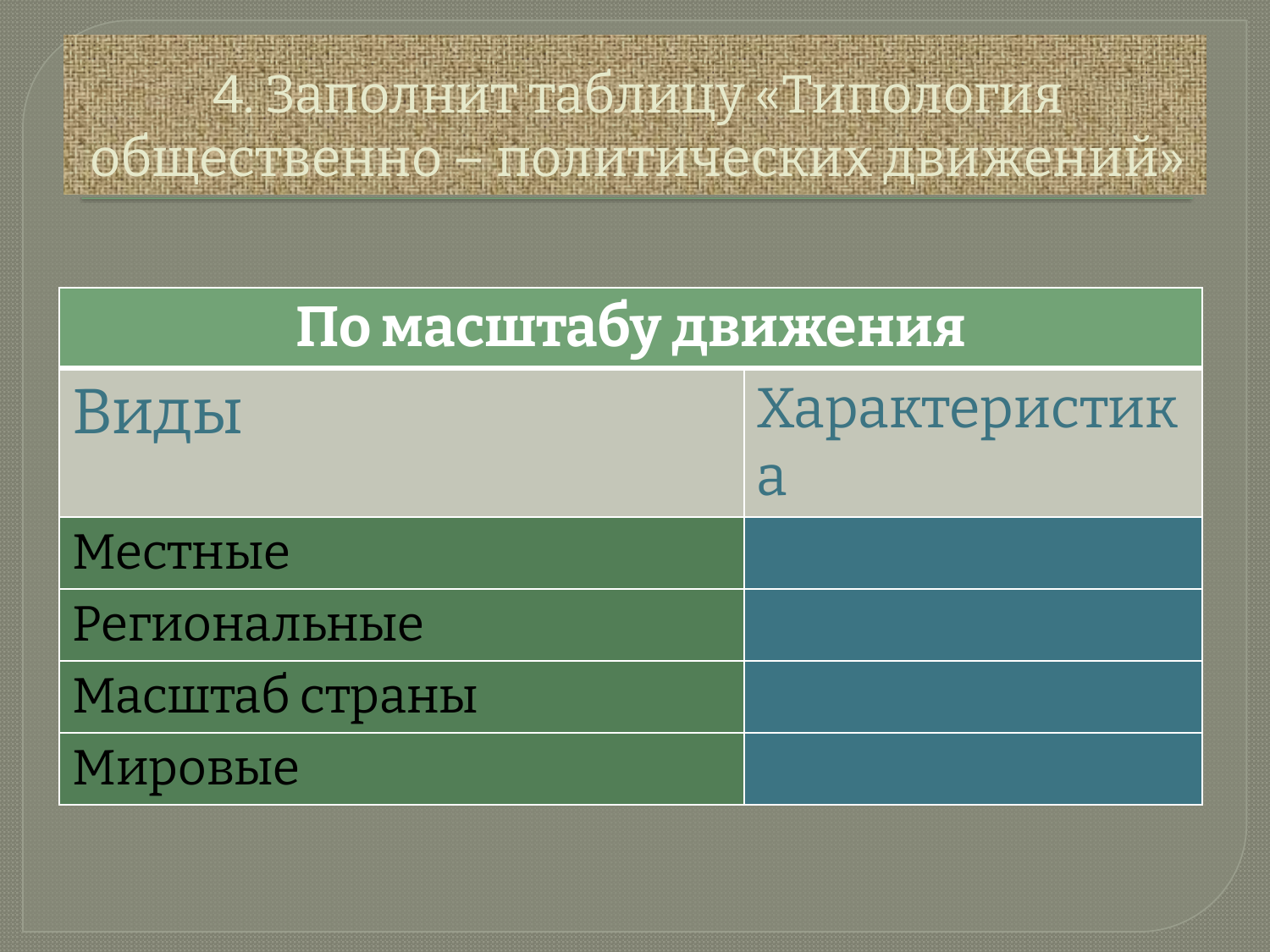

# 4. Заполнит таблицу «Типология общественно – политических движений»
| По масштабу движения |  |
| --- | --- |
| Виды | Характеристика |
| Местные |  |
| Региональные |  |
| Масштаб страны |  |
| Мировые |  |